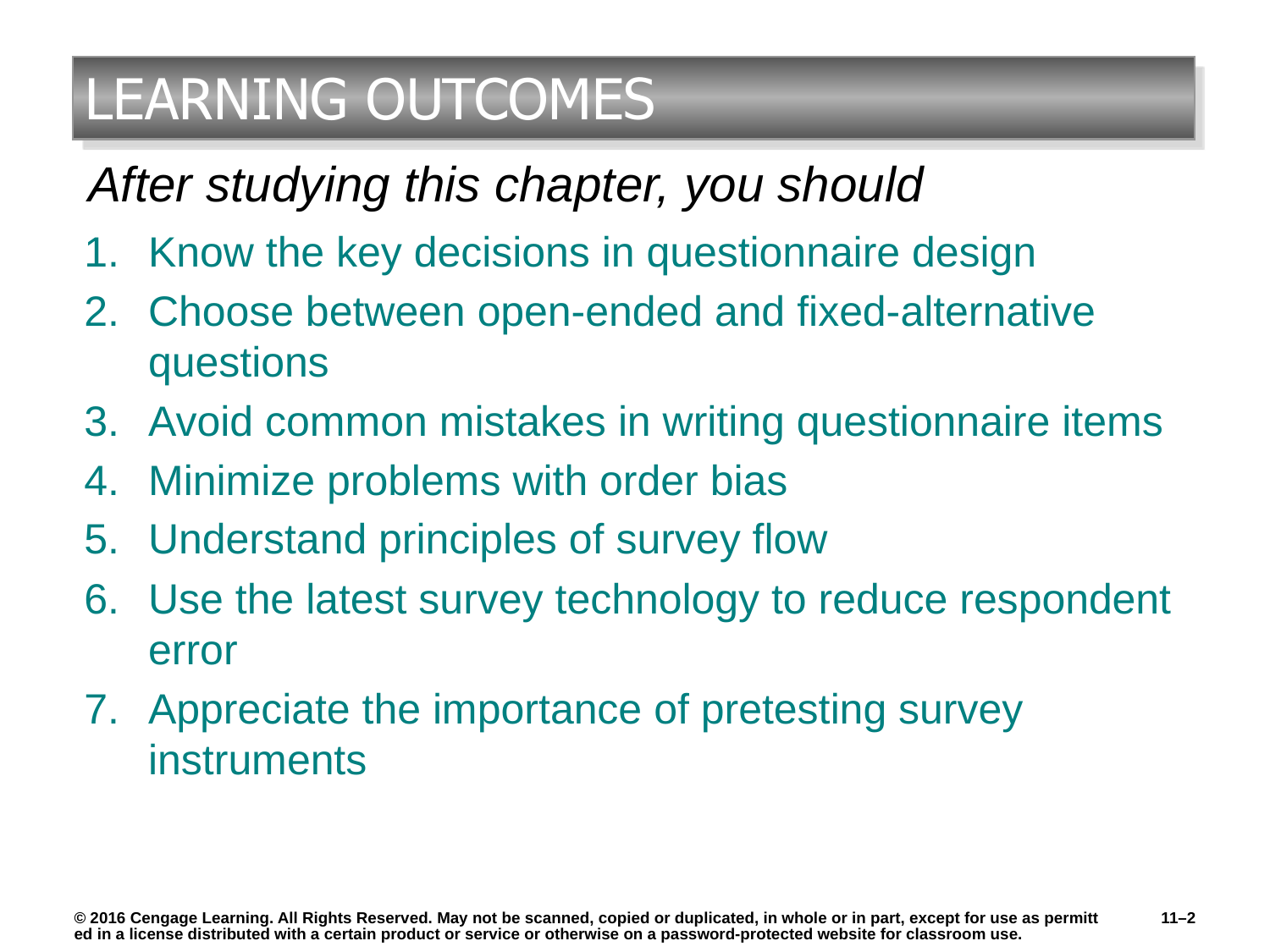

# LEARNING OUTCOMES
Know the key decisions in questionnaire design
Choose between open-ended and fixed-alternative questions
Avoid common mistakes in writing questionnaire items
Minimize problems with order bias
Understand principles of survey flow
Use the latest survey technology to reduce respondent error
Appreciate the importance of pretesting survey instruments

11–2
© 2016 Cengage Learning. All Rights Reserved. May not be scanned, copied or duplicated, in whole or in part, except for use as permitted in a license distributed with a certain product or service or otherwise on a password-protected website for classroom use.